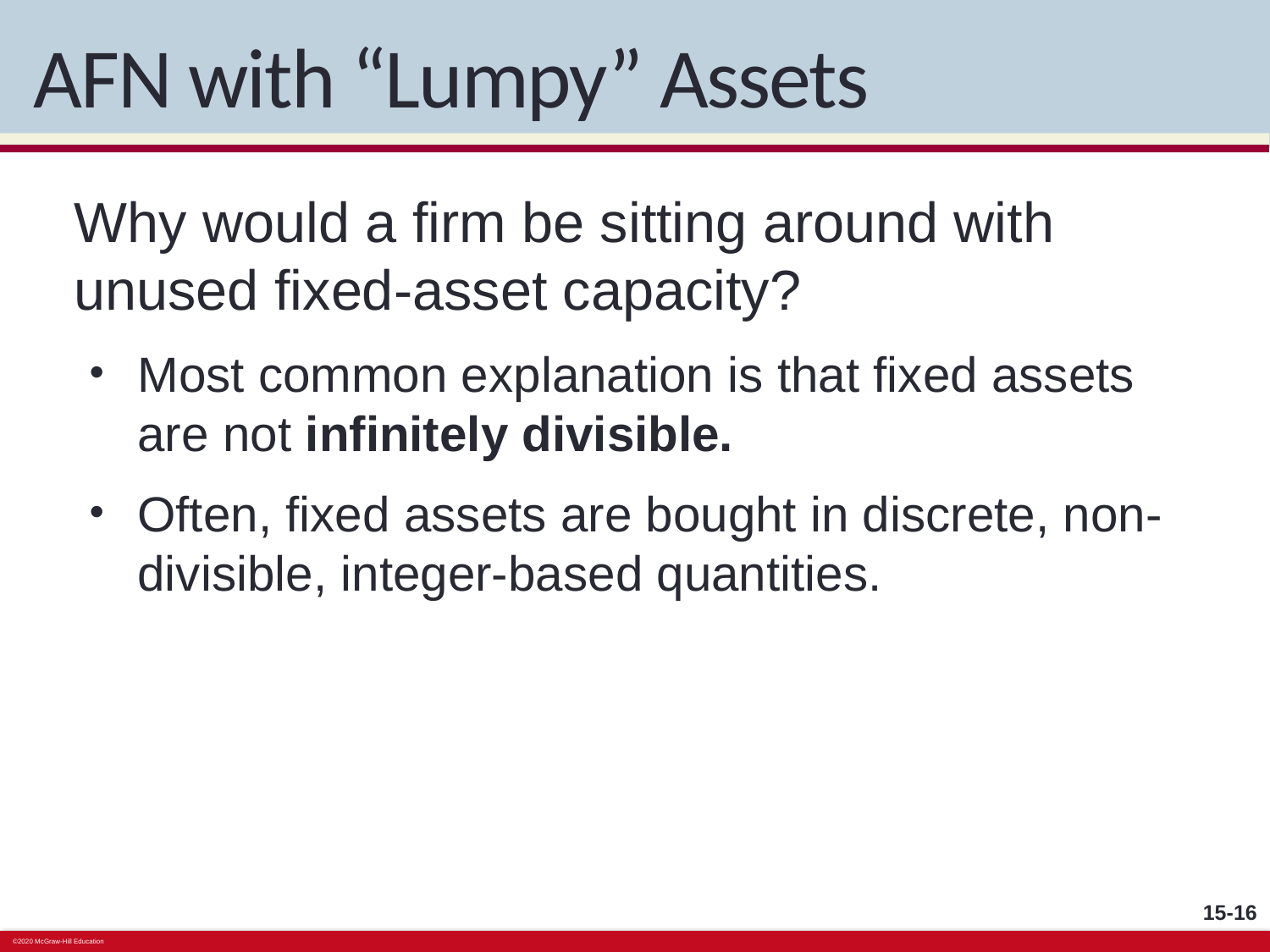

# AFN with “Lumpy” Assets
Why would a firm be sitting around with unused fixed-asset capacity?
Most common explanation is that fixed assets are not infinitely divisible.
Often, fixed assets are bought in discrete, non-divisible, integer-based quantities.